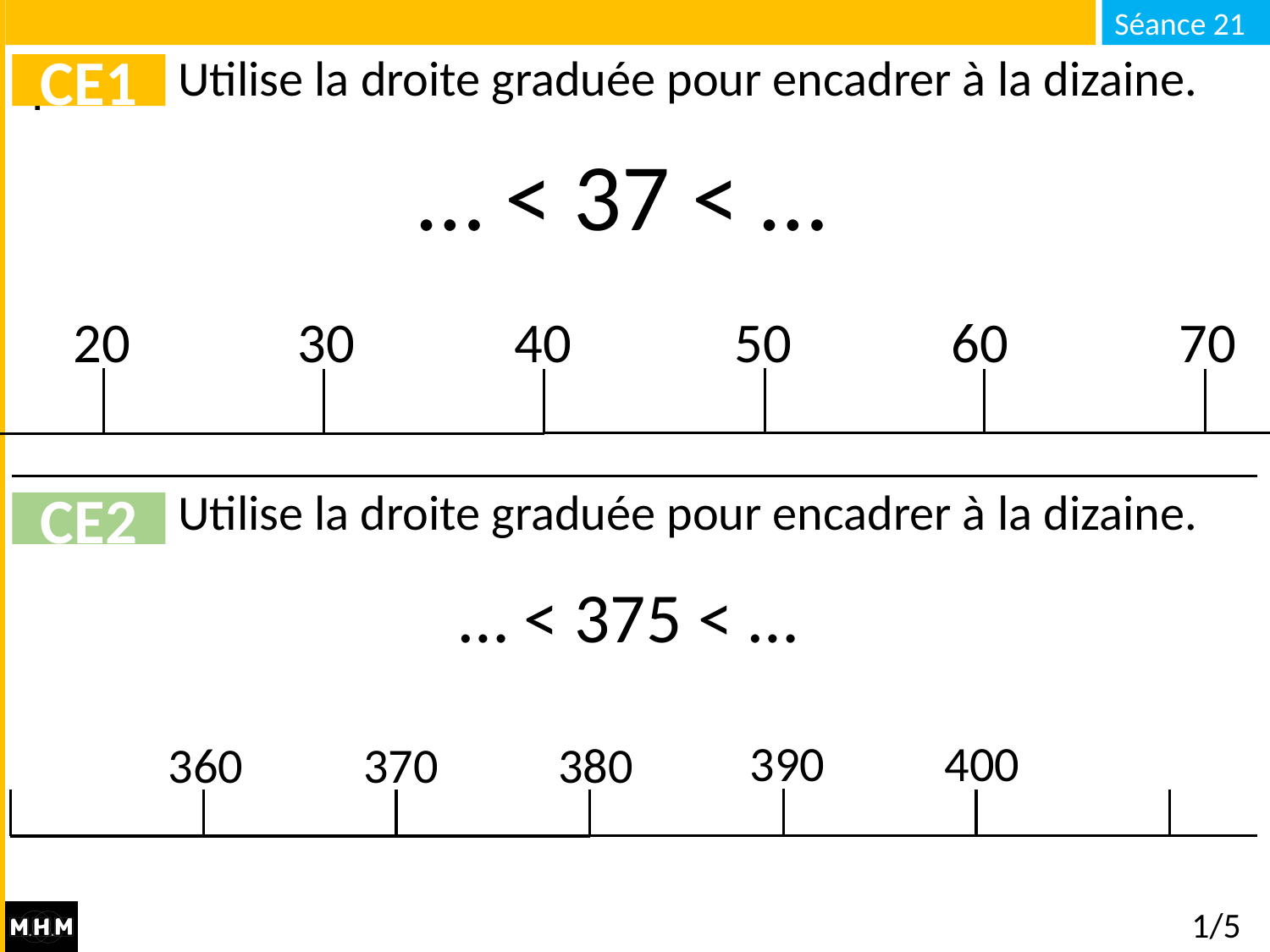

# Utilise la droite graduée pour encadrer à la dizaine.
CE1
… < 37 < …
70
60
50
20
30
40
Utilise la droite graduée pour encadrer à la dizaine.
CE2
… < 375 < …
390
400
360
370
380
1/5